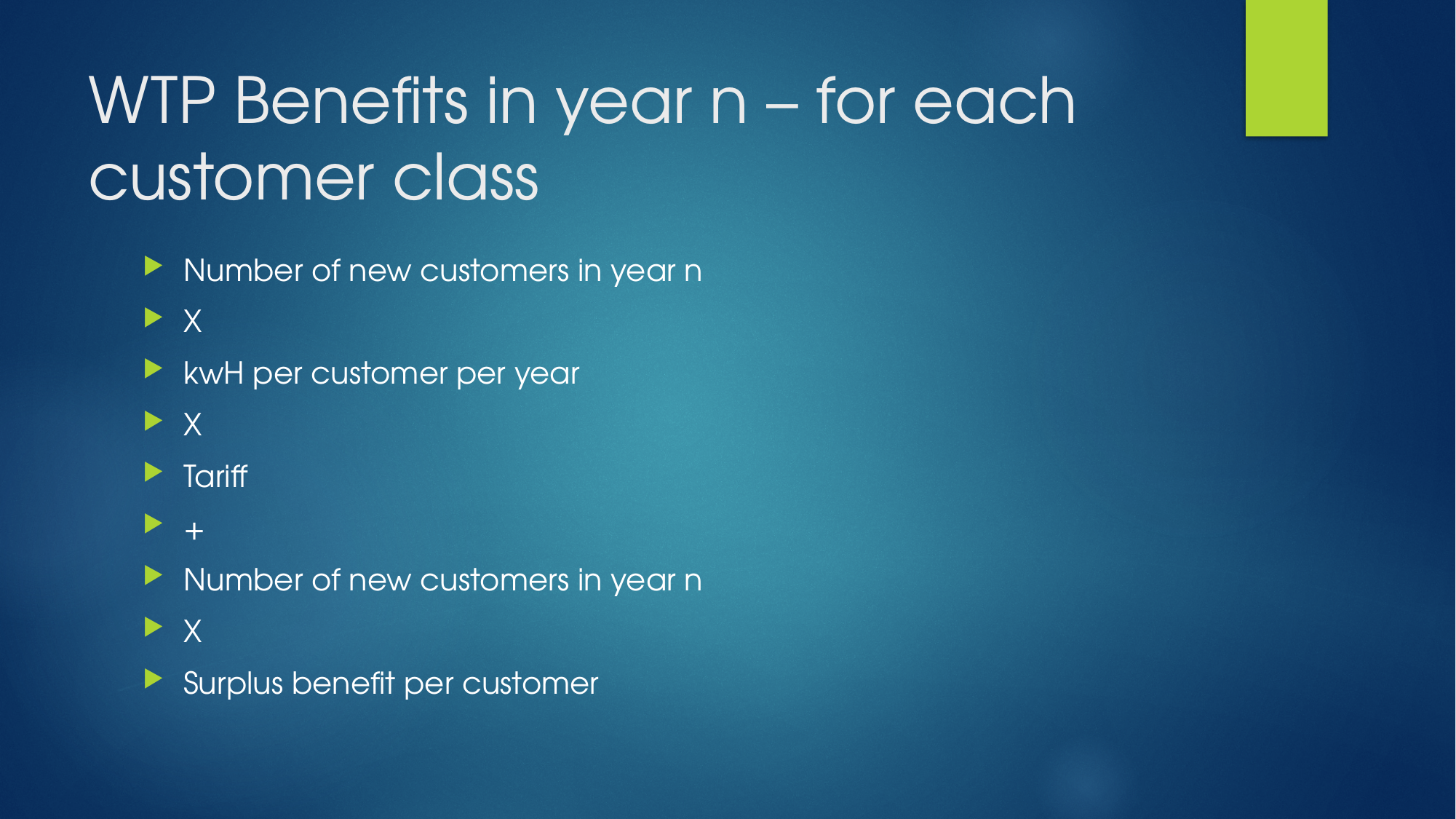

# WTP Benefits in year n – for each customer class
Number of new customers in year n
X
kwH per customer per year
X
Tariff
+
Number of new customers in year n
X
Surplus benefit per customer